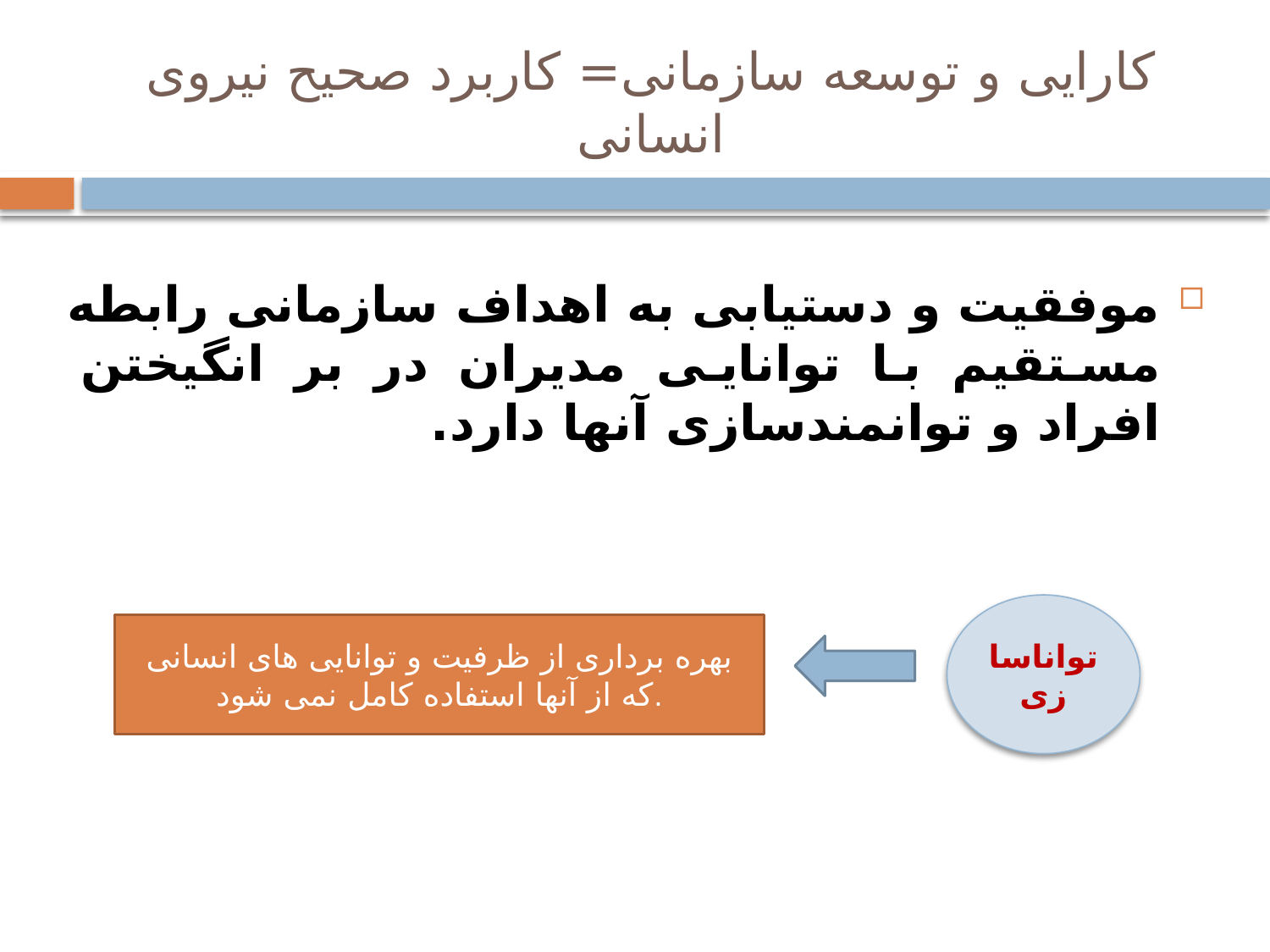

# کارایی و توسعه سازمانی= کاربرد صحیح نیروی انسانی
موفقیت و دستیابی به اهداف سازمانی رابطه مستقیم با توانایی مدیران در بر انگیختن افراد و توانمندسازی آنها دارد.

تواناسازی
بهره برداری از ظرفیت و توانایی های انسانی که از آنها استفاده کامل نمی شود.